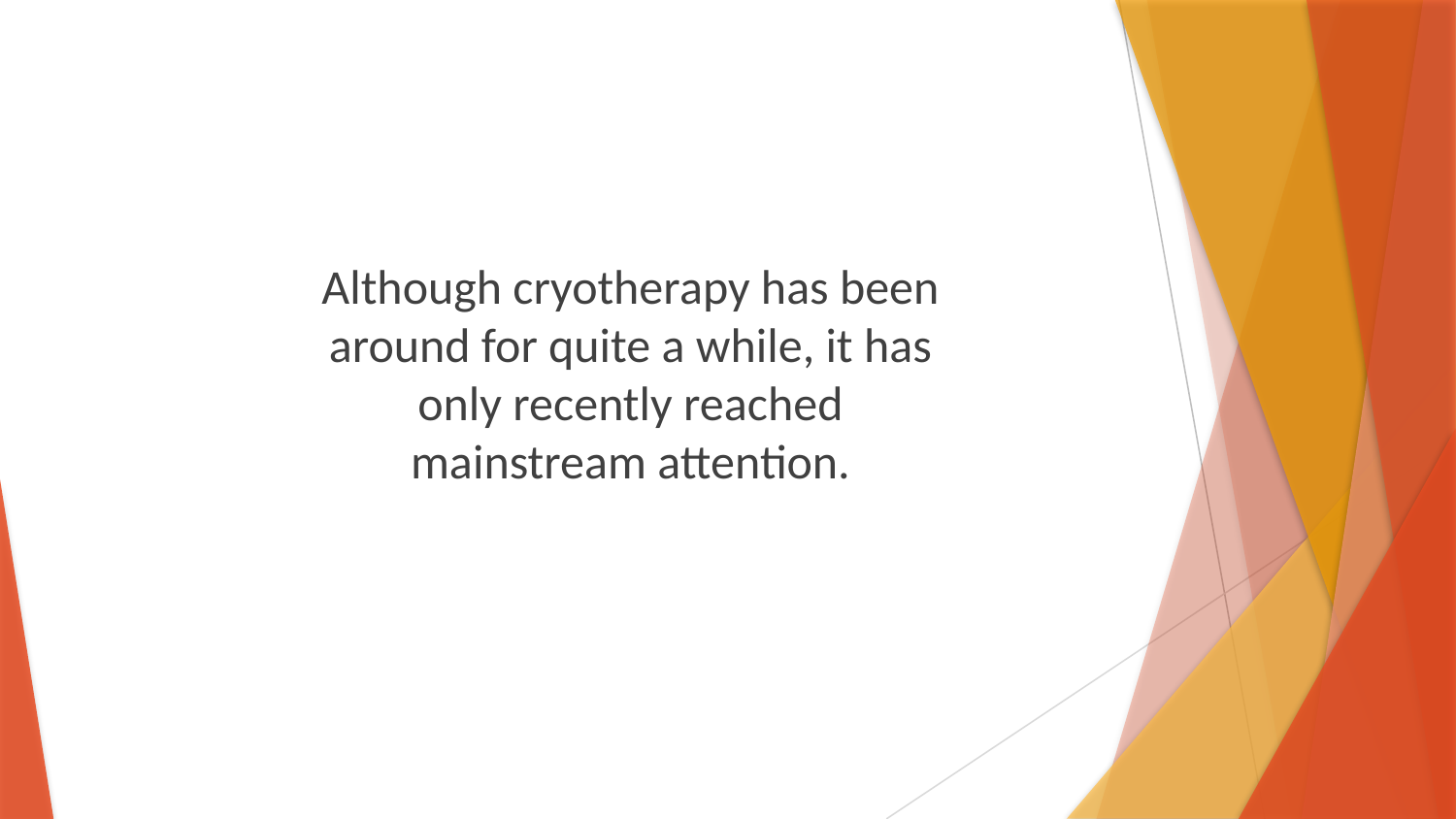

Although cryotherapy has been around for quite a while, it has only recently reached mainstream attention.